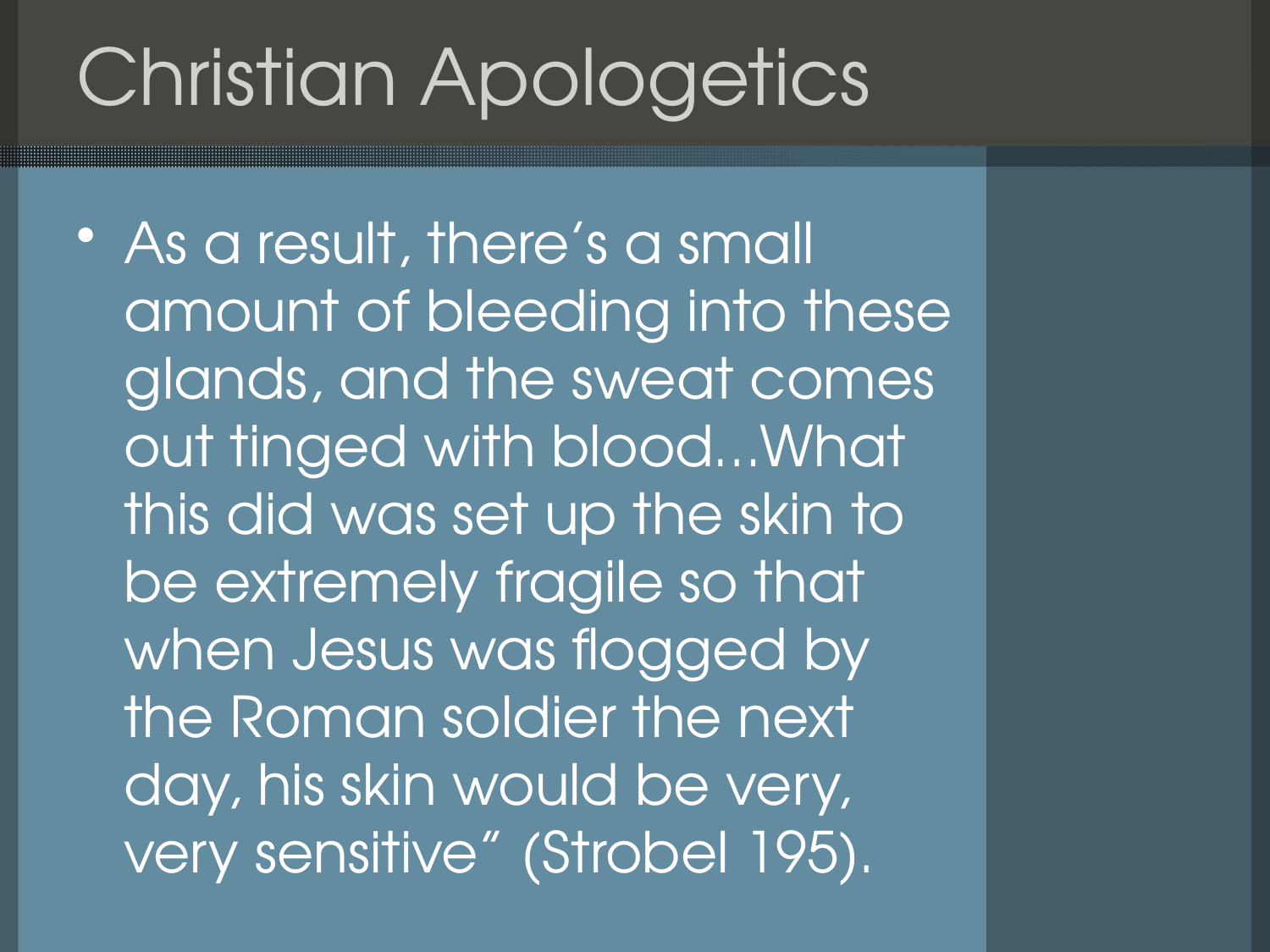

# Christian Apologetics
As a result, there’s a small amount of bleeding into these glands, and the sweat comes out tinged with blood…What this did was set up the skin to be extremely fragile so that when Jesus was flogged by the Roman soldier the next day, his skin would be very, very sensitive” (Strobel 195).